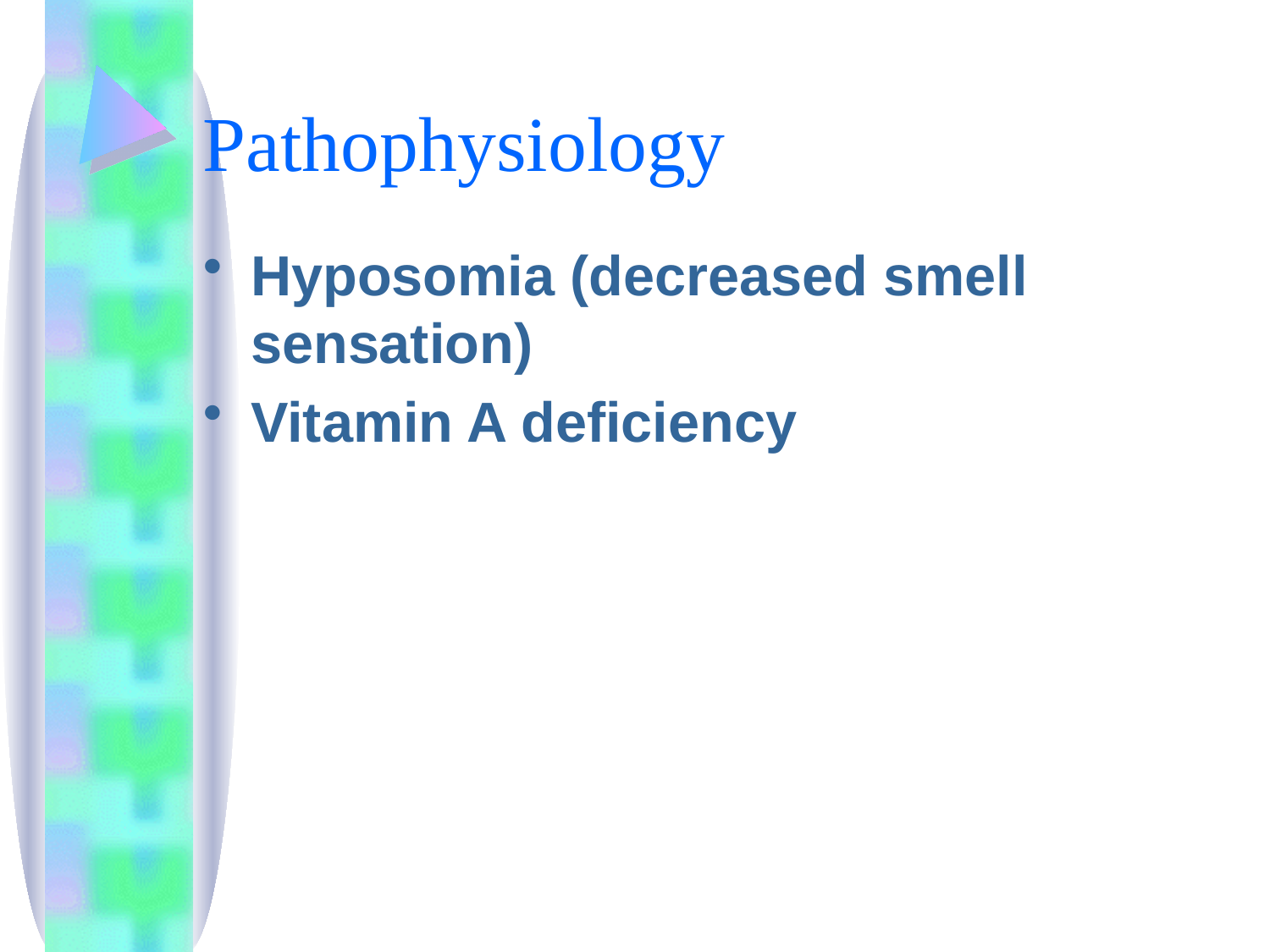

# Pathophysiology
Hyposomia (decreased smell sensation)
Vitamin A deficiency